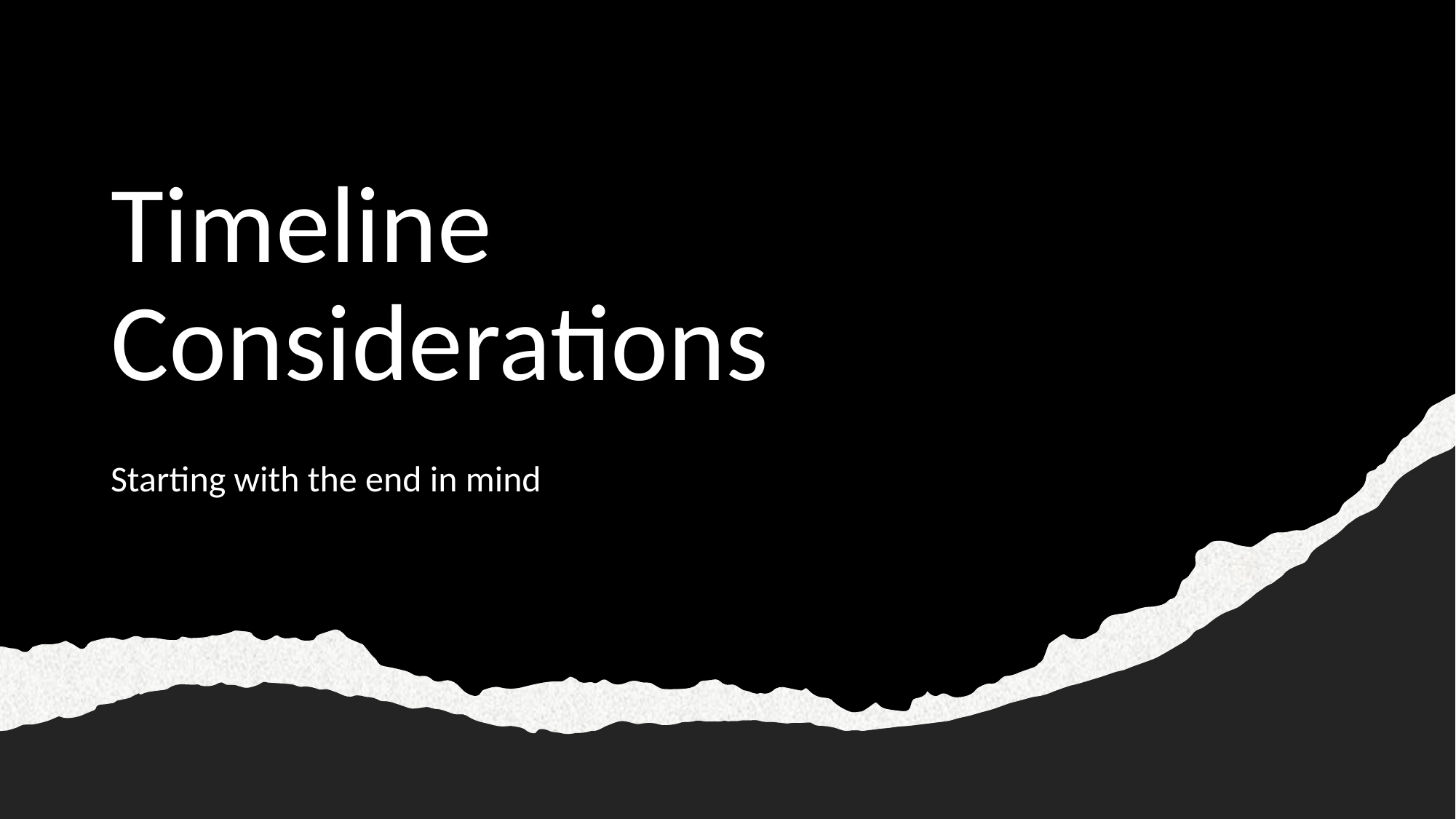

# Timeline Considerations

Starting with the end in mind